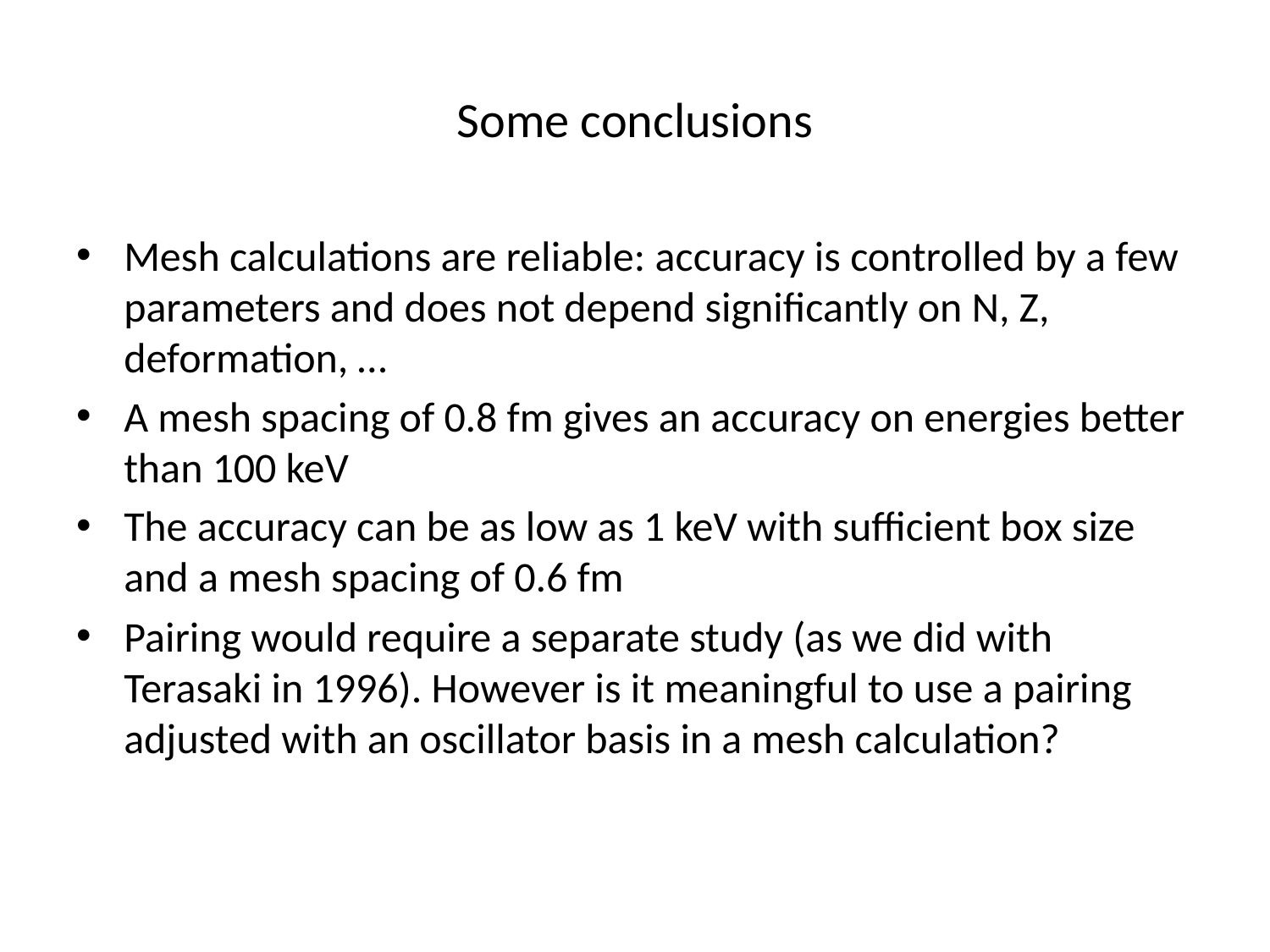

# Some conclusions
Mesh calculations are reliable: accuracy is controlled by a few parameters and does not depend significantly on N, Z, deformation, …
A mesh spacing of 0.8 fm gives an accuracy on energies better than 100 keV
The accuracy can be as low as 1 keV with sufficient box size and a mesh spacing of 0.6 fm
Pairing would require a separate study (as we did with Terasaki in 1996). However is it meaningful to use a pairing adjusted with an oscillator basis in a mesh calculation?